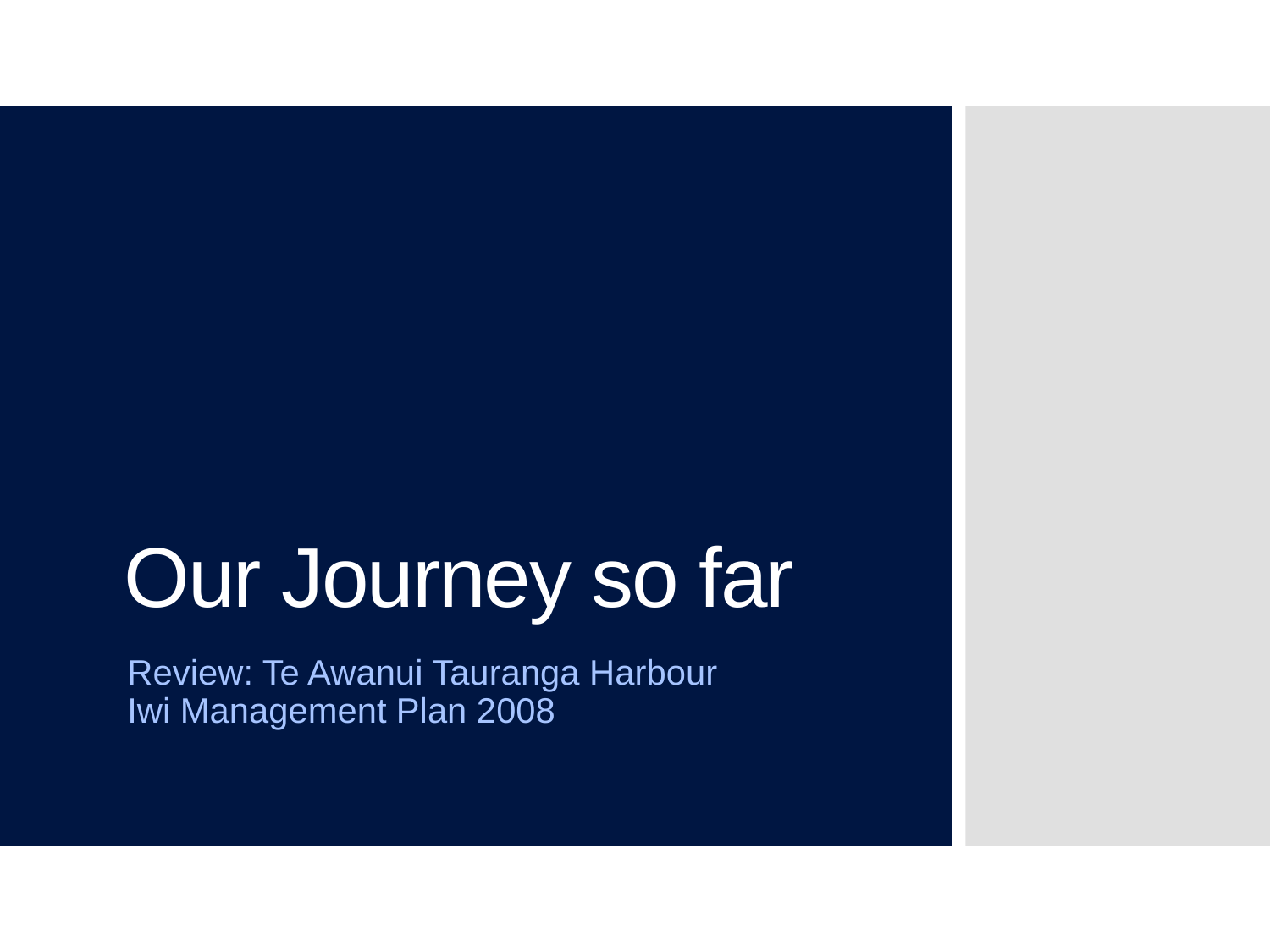

# Our Journey so far
Review: Te Awanui Tauranga Harbour
Iwi Management Plan 2008